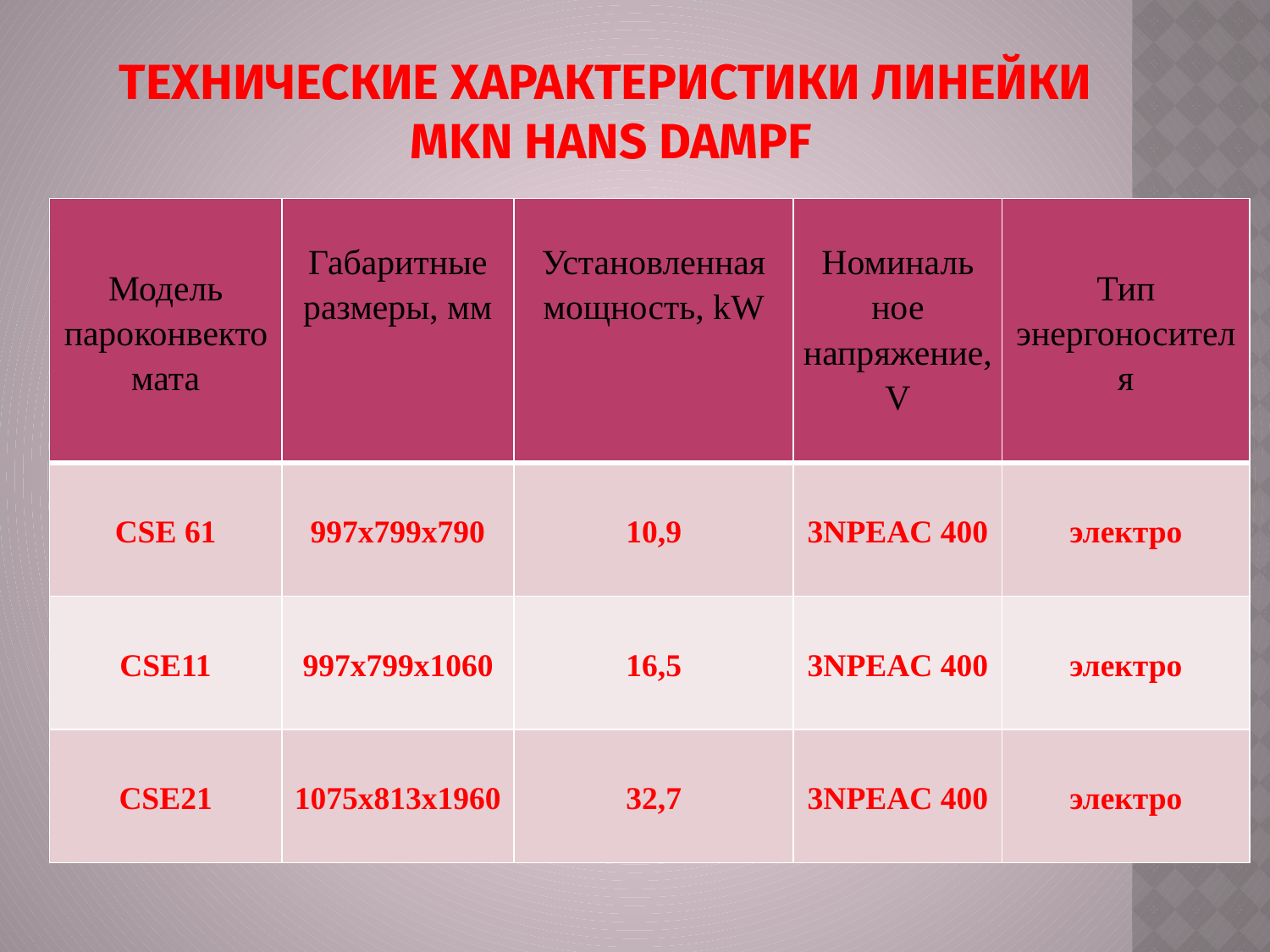

# Технические характеристики линейки  MKN Hans Dampf
| Модель пароконвектомата | Габаритные размеры, мм | Установленная мощность, kW | Номиналь ное напряжение, V | Тип энергоносителя |
| --- | --- | --- | --- | --- |
| CSE 61 | 997x799x790 | 10,9 | 3NPEAC 400 | электро |
| CSE11 | 997x799x1060 | 16,5 | 3NPEAC 400 | электро |
| CSE21 | 1075x813x1960 | 32,7 | 3NPEAC 400 | электро |